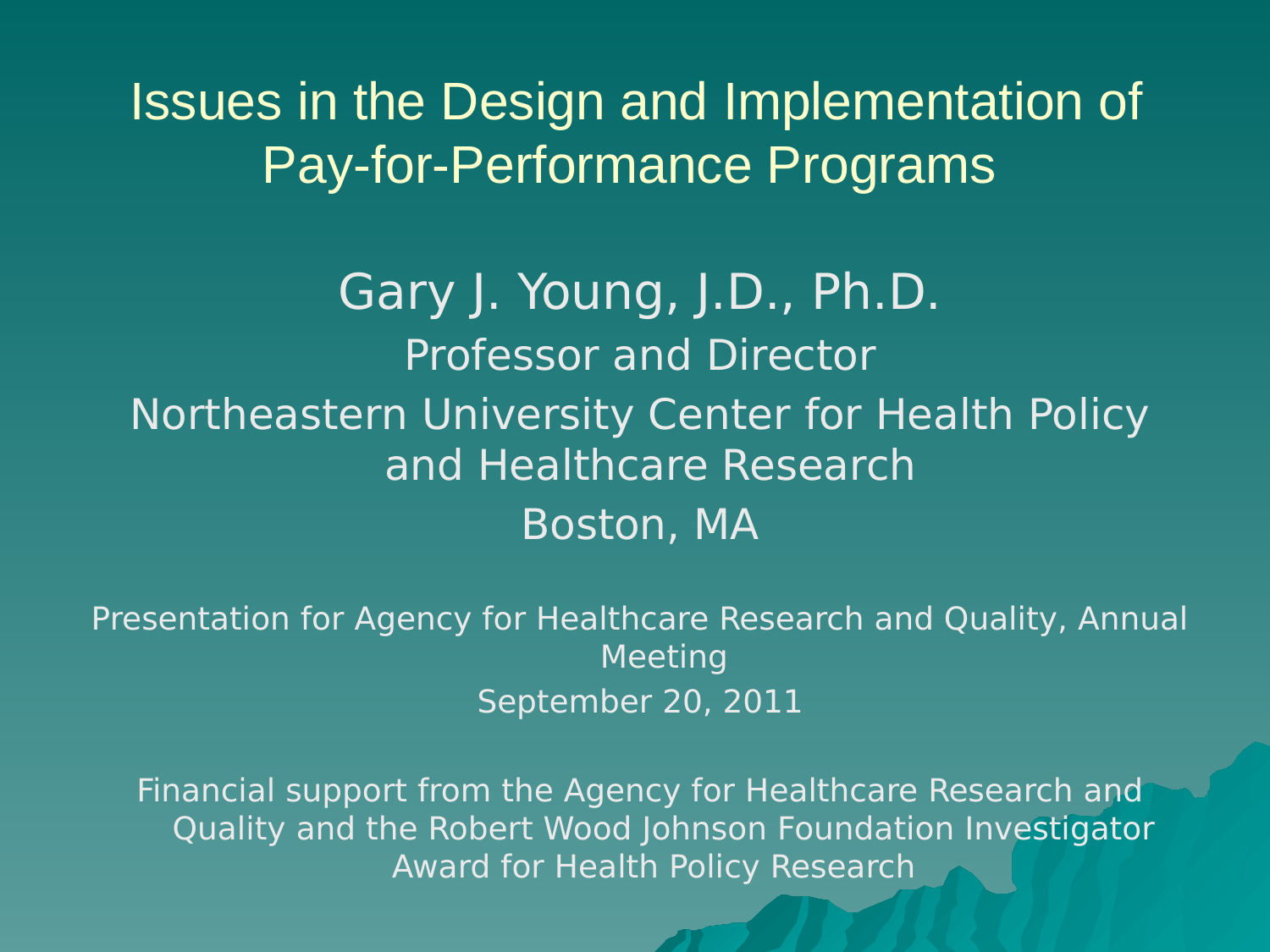

Issues in the Design and Implementation of Pay-for-Performance Programs
Gary J. Young, J.D., Ph.D.
Professor and Director
Northeastern University Center for Health Policy and Healthcare Research
Boston, MA

Presentation for Agency for Healthcare Research and Quality, Annual Meeting
September 20, 2011

Financial support from the Agency for Healthcare Research and Quality and the Robert Wood Johnson Foundation Investigator Award for Health Policy Research